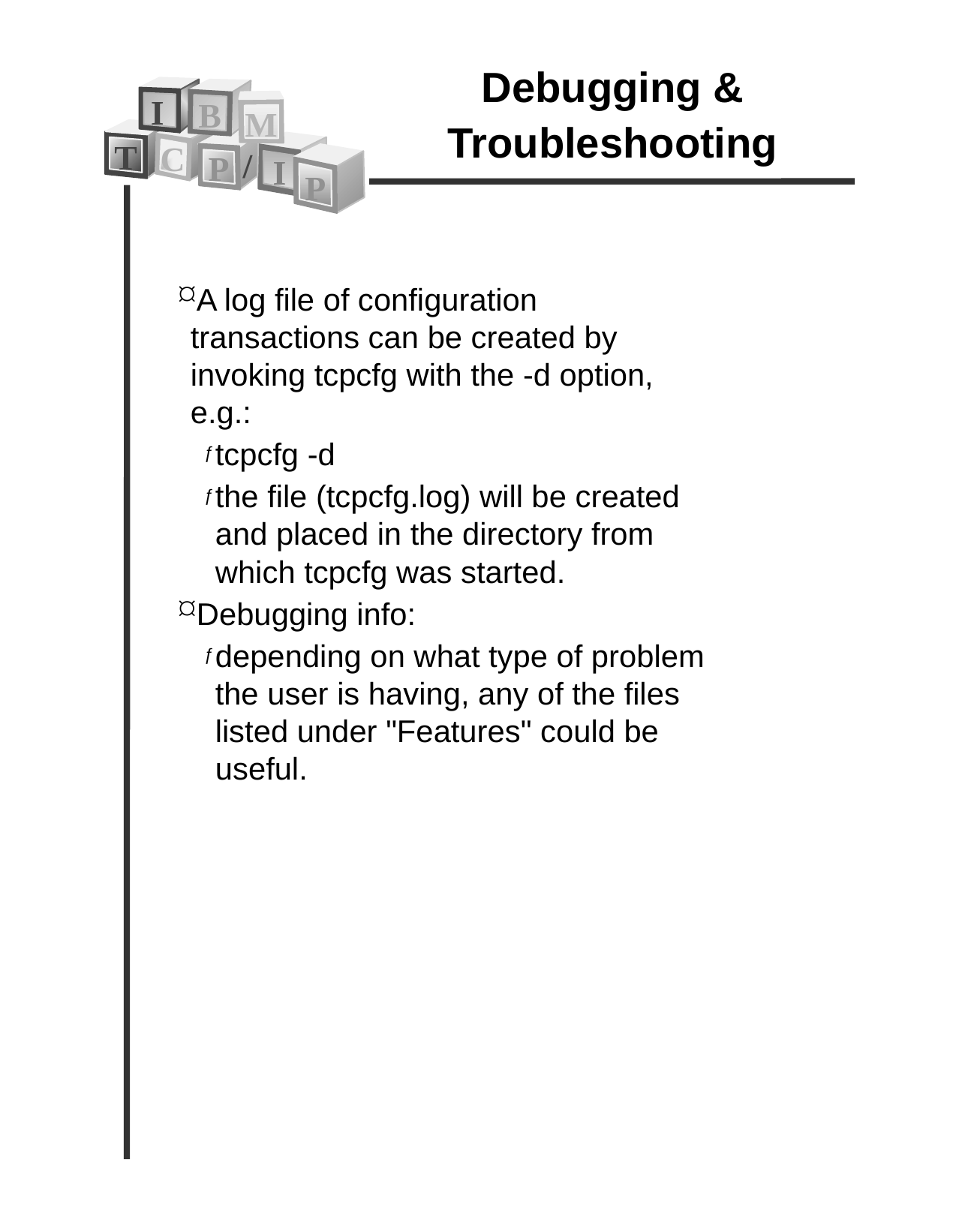

Debugging & Troubleshooting

I

B

M

T
C

/

P

I

P

A log file of configuration transactions can be created by invoking tcpcfg with the -d option, e.g.:
tcpcfg -d
the file (tcpcfg.log) will be created and placed in the directory from which tcpcfg was started.
Debugging info:
depending on what type of problem the user is having, any of the files listed under "Features" could be useful.